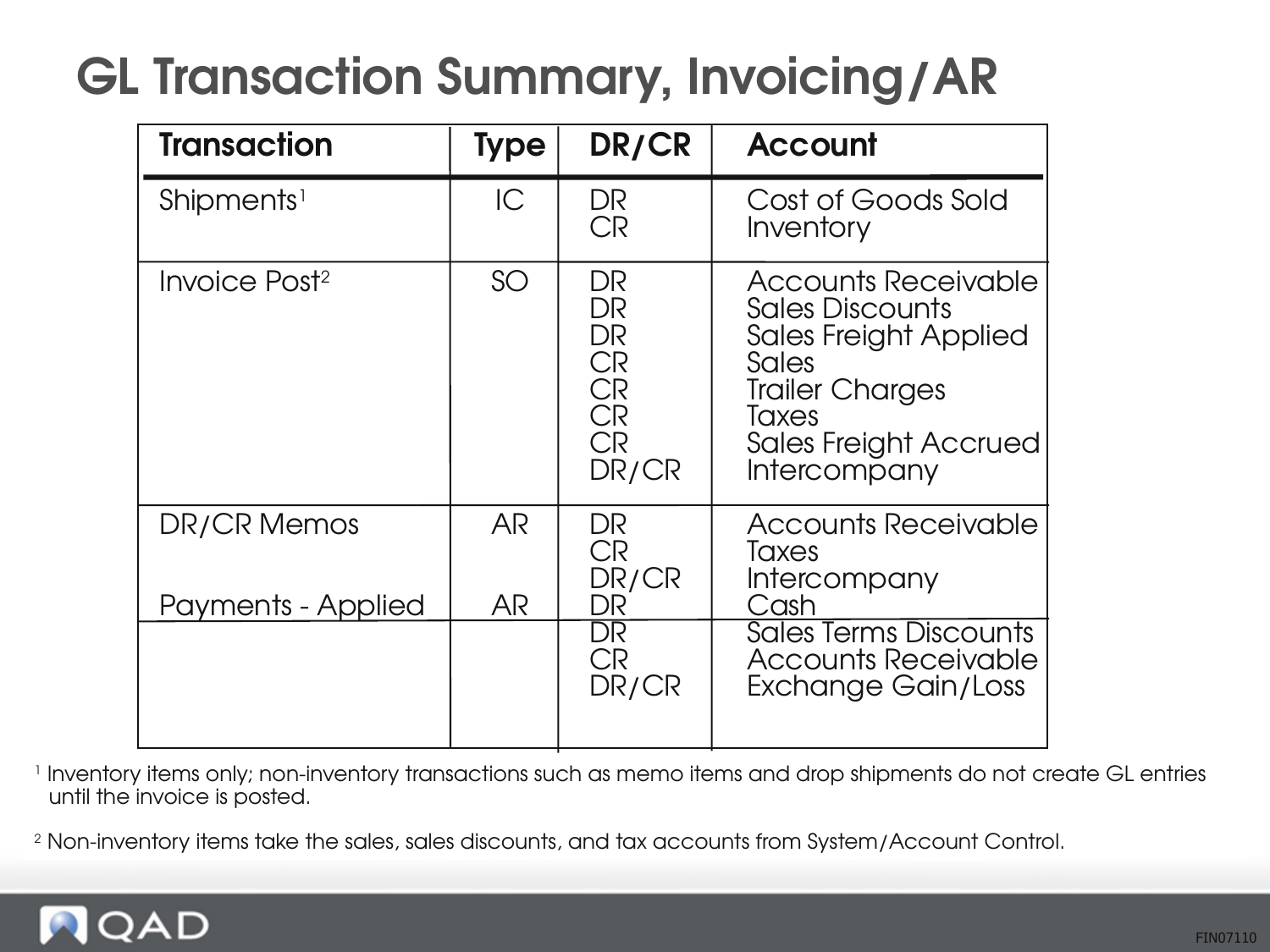

# GL Transaction Summary, Invoicing/AR

Transaction	Type	DR/CR	Account

Shipments1	IC	DR	Cost of Goods Sold
		CR	Inventory

Invoice Post2	SO	DR	Accounts Receivable
		DR	Sales Discounts
 		DR	Sales Freight Applied
		CR	Sales
		CR	Trailer Charges
		CR	Taxes
 		CR	Sales Freight Accrued
		DR/CR	Intercompany

DR/CR Memos	AR	DR	Accounts Receivable
		CR	Taxes				DR/CR	Intercompany
Payments - Applied	AR	DR	Cash
		DR	Sales Terms Discounts
		CR	Accounts Receivable
		DR/CR	Exchange Gain/Loss

1 Inventory items only; non-inventory transactions such as memo items and drop shipments do not create GL entries
until the invoice is posted.

2 Non-inventory items take the sales, sales discounts, and tax accounts from System/Account Control.
FIN07110